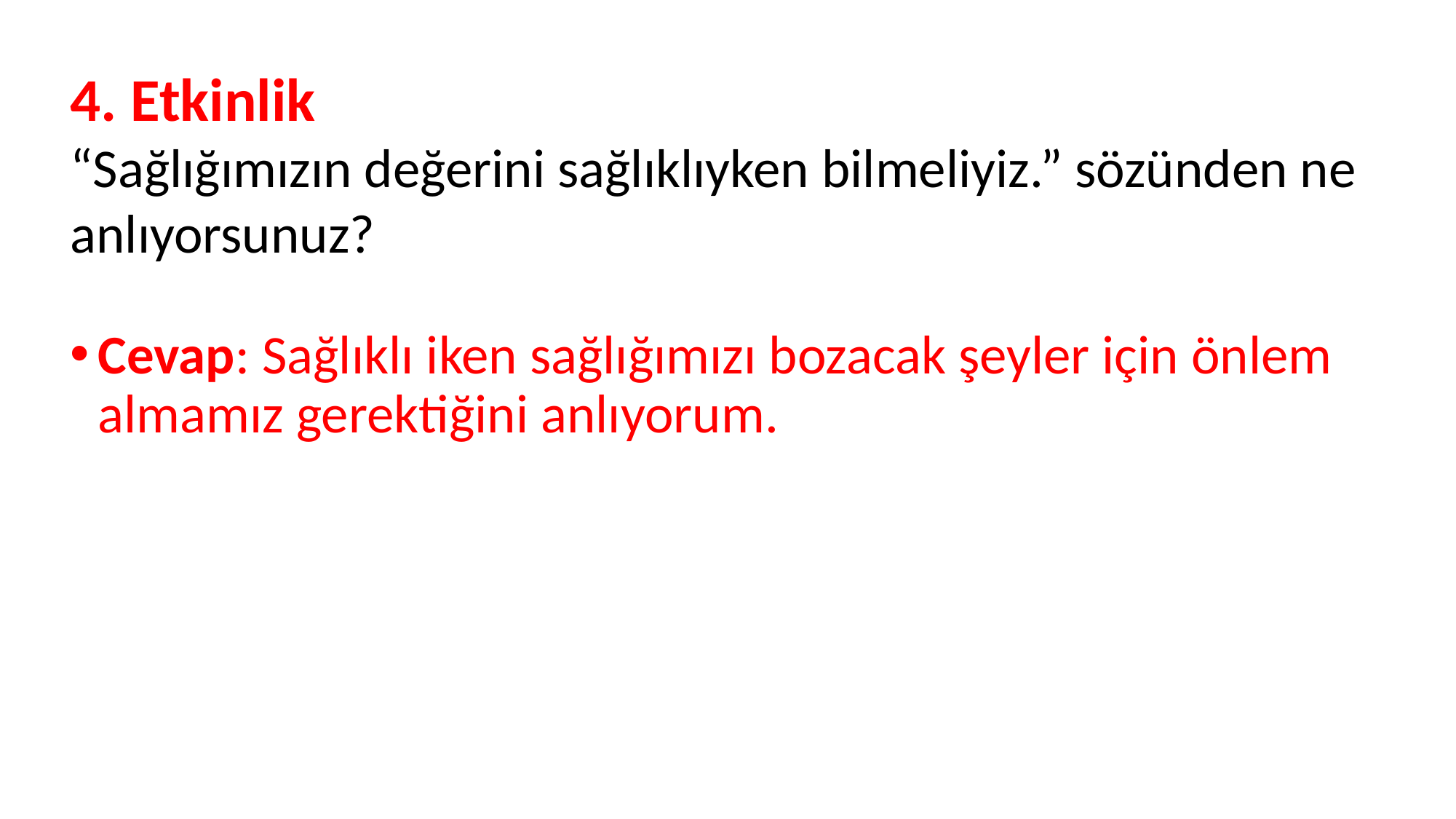

4. Etkinlik
“Sağlığımızın değerini sağlıklıyken bilmeliyiz.” sözünden ne anlıyorsunuz?

Cevap: Sağlıklı iken sağlığımızı bozacak şeyler için önlem almamız gerektiğini anlıyorum.